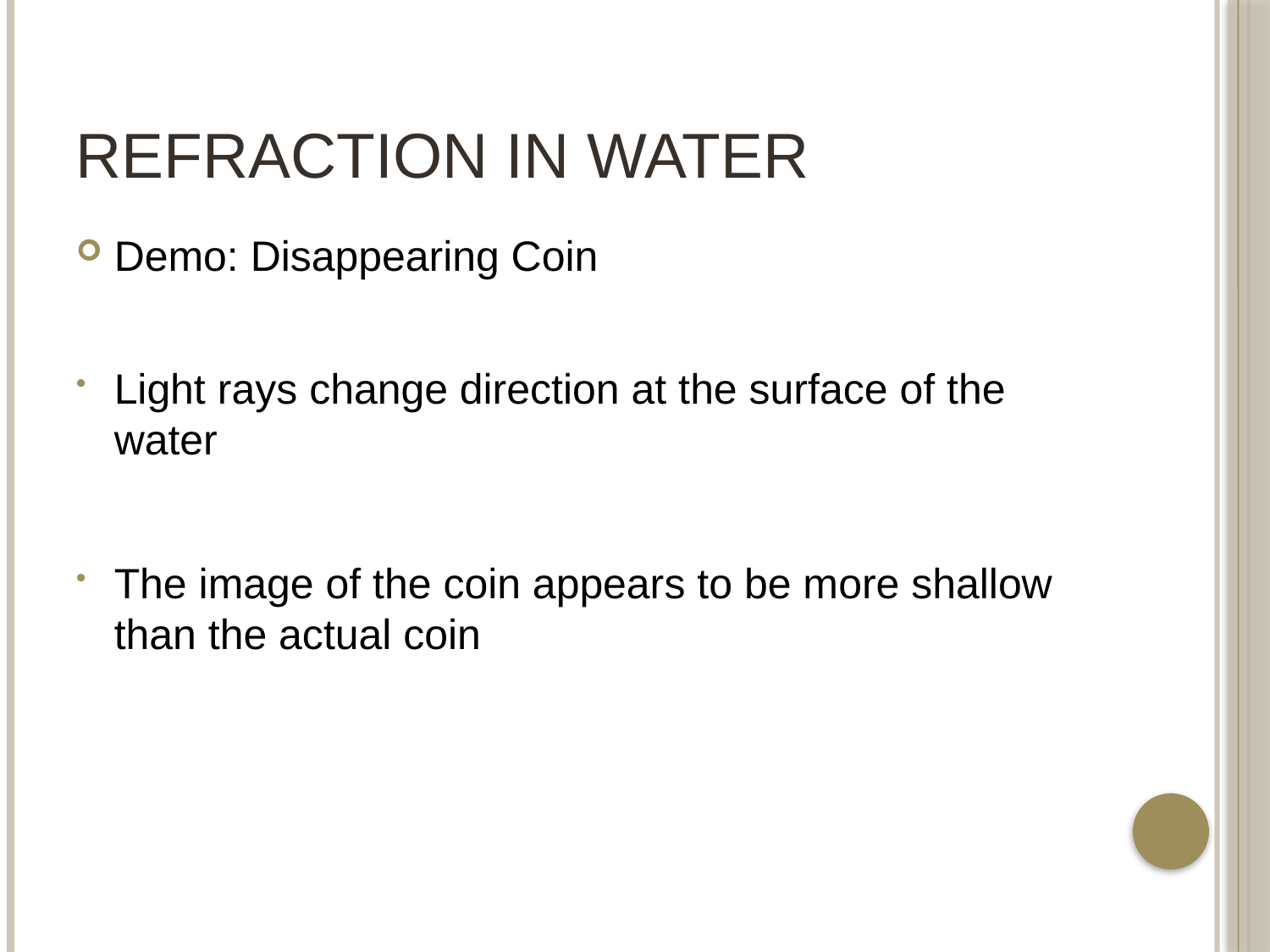

# Refraction in Water
Demo: Disappearing Coin

Light rays change direction at the surface of the water

The image of the coin appears to be more shallow than the actual coin